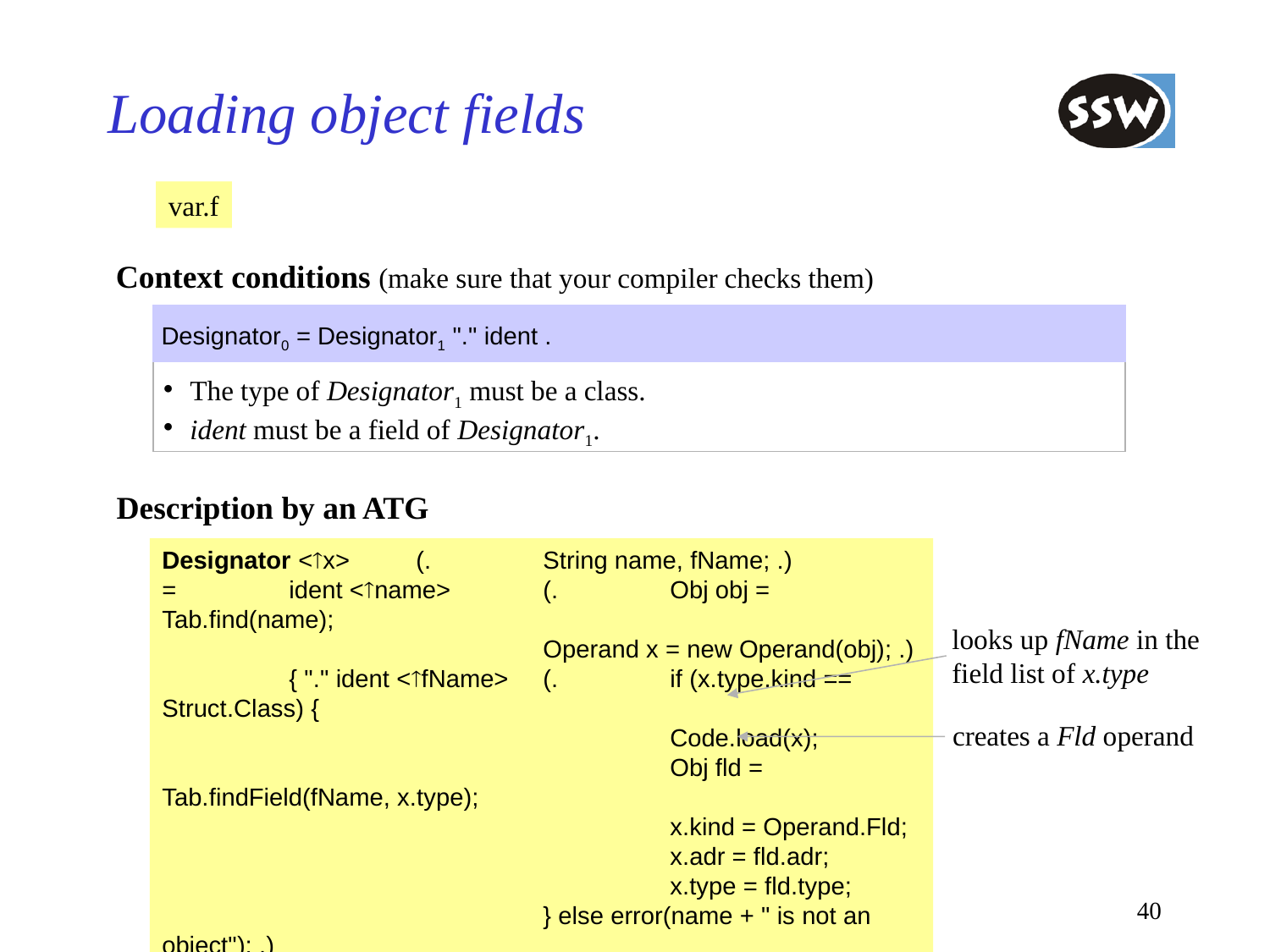

# Loading object fields
var.f
Context conditions (make sure that your compiler checks them)

Designator0 = Designator1 "." ident .

The type of Designator1 must be a class.
ident must be a field of Designator1.
Description by an ATG
Designator <↑x>	(.	String name, fName; .)
=	ident <↑name>	(.	Obj obj = Tab.find(name);
			Operand x = new Operand(obj); .)
	{ "." ident <↑fName>	(.	if (x.type.kind == Struct.Class) {
				Code.load(x);
				Obj fld = Tab.findField(fName, x.type);
				x.kind = Operand.Fld;
				x.adr = fld.adr;
				x.type = fld.type;
			} else error(name + " is not an object"); .)
	| ...
	}.
looks up fName in the
field list of x.type

creates a Fld operand

40